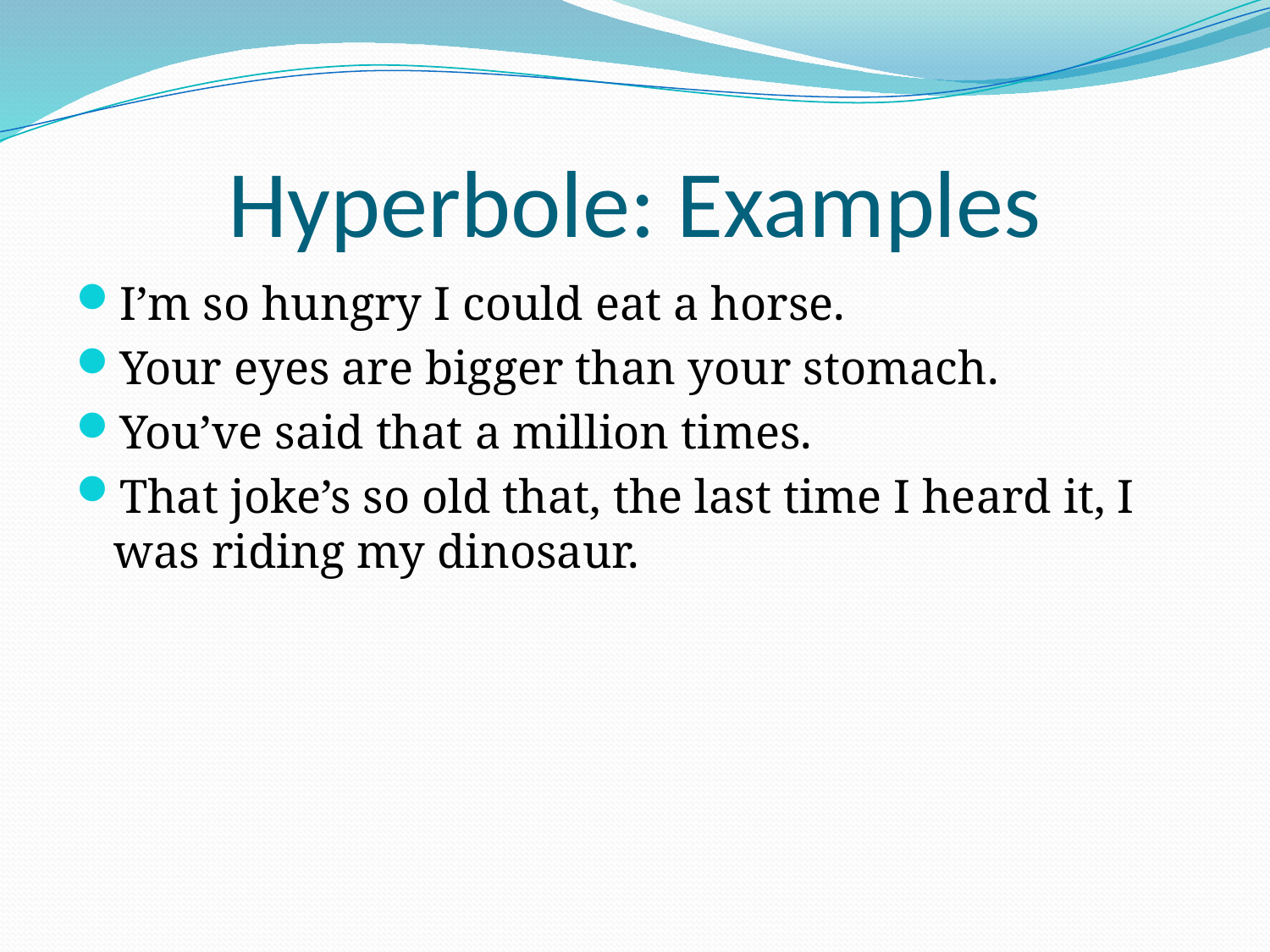

# Hyperbole: Examples
I’m so hungry I could eat a horse.
Your eyes are bigger than your stomach.
You’ve said that a million times.
That joke’s so old that, the last time I heard it, I was riding my dinosaur.